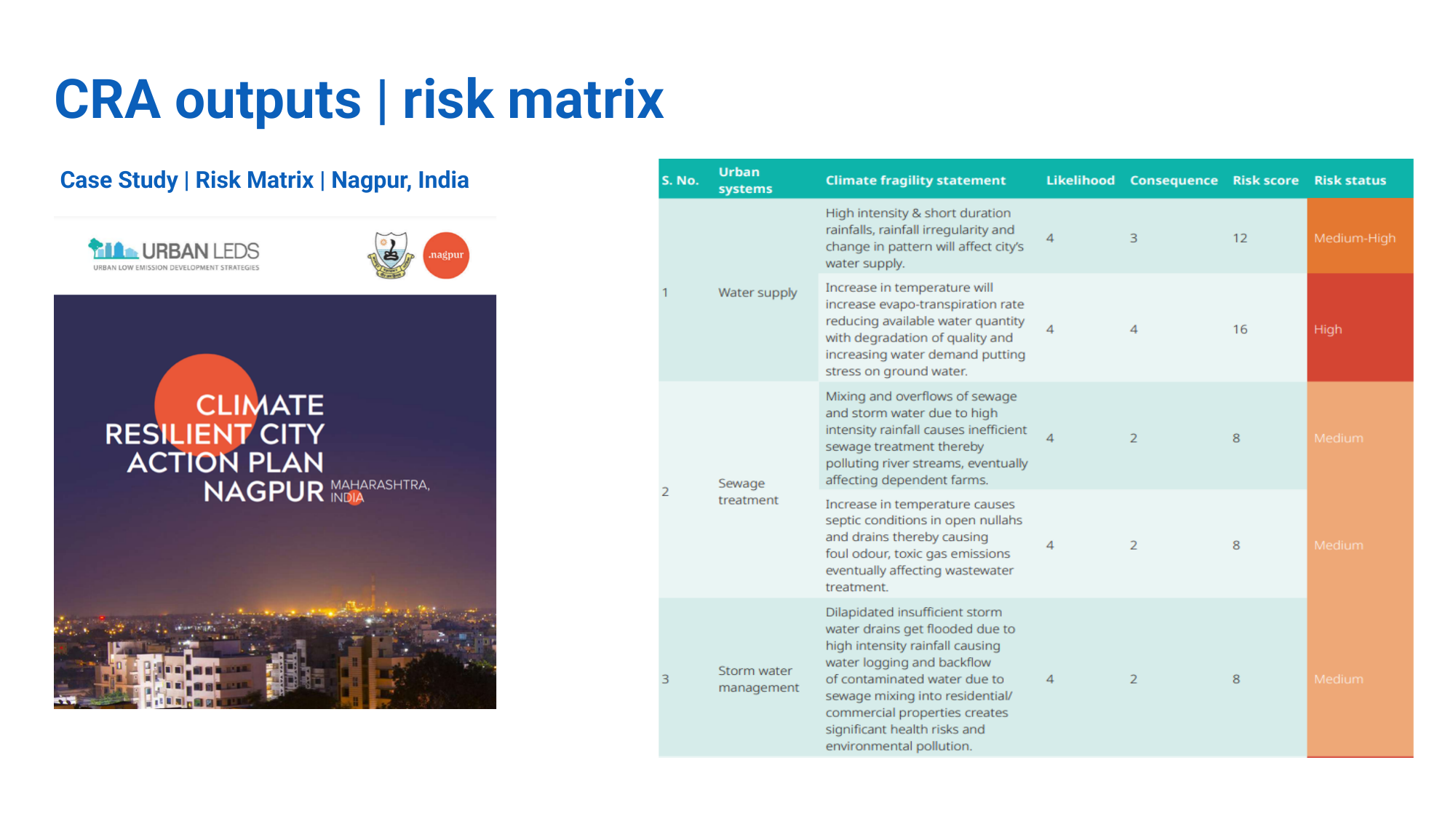

CRA outputs | risk matrix

Case Study | Risk Matrix | Nagpur, India

Extract from risk matrix for Nagpur’s Climate Resilient City Action Plan
62